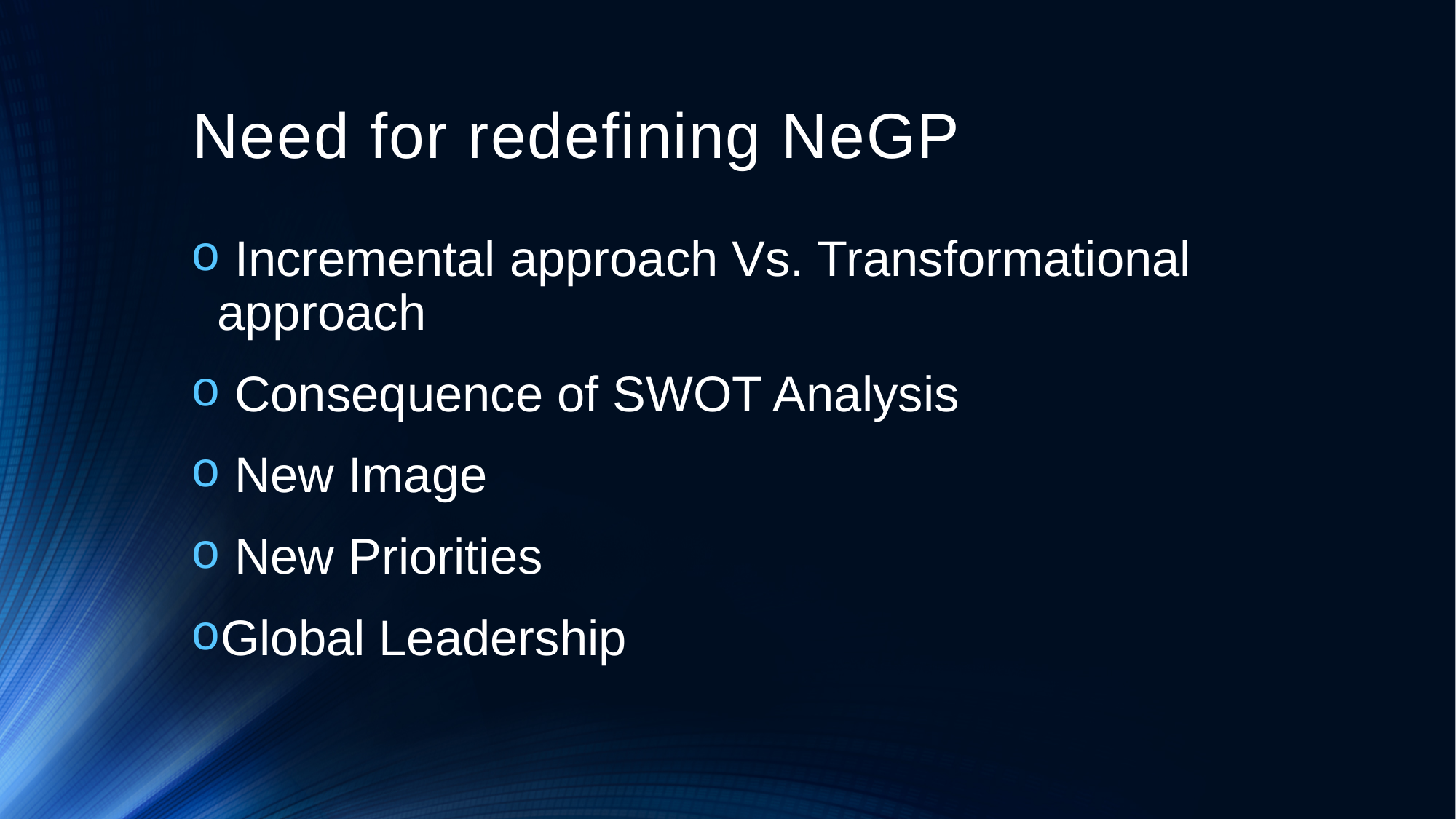

# Need for redefining NeGP
 Incremental approach Vs. Transformational approach
 Consequence of SWOT Analysis
 New Image
 New Priorities
Global Leadership